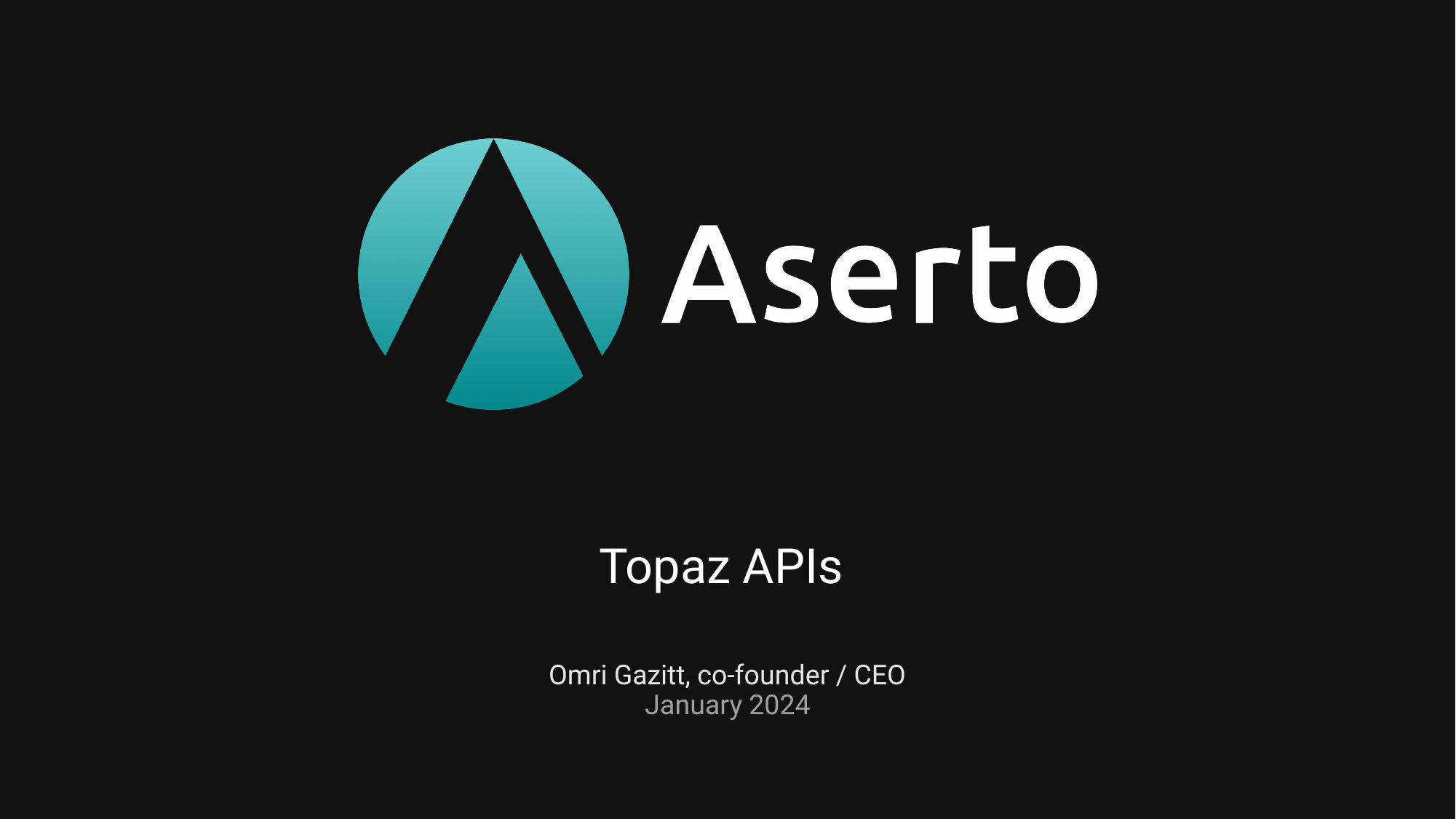

# Topaz APIs
Omri Gazitt, co-founder / CEO
January 2024